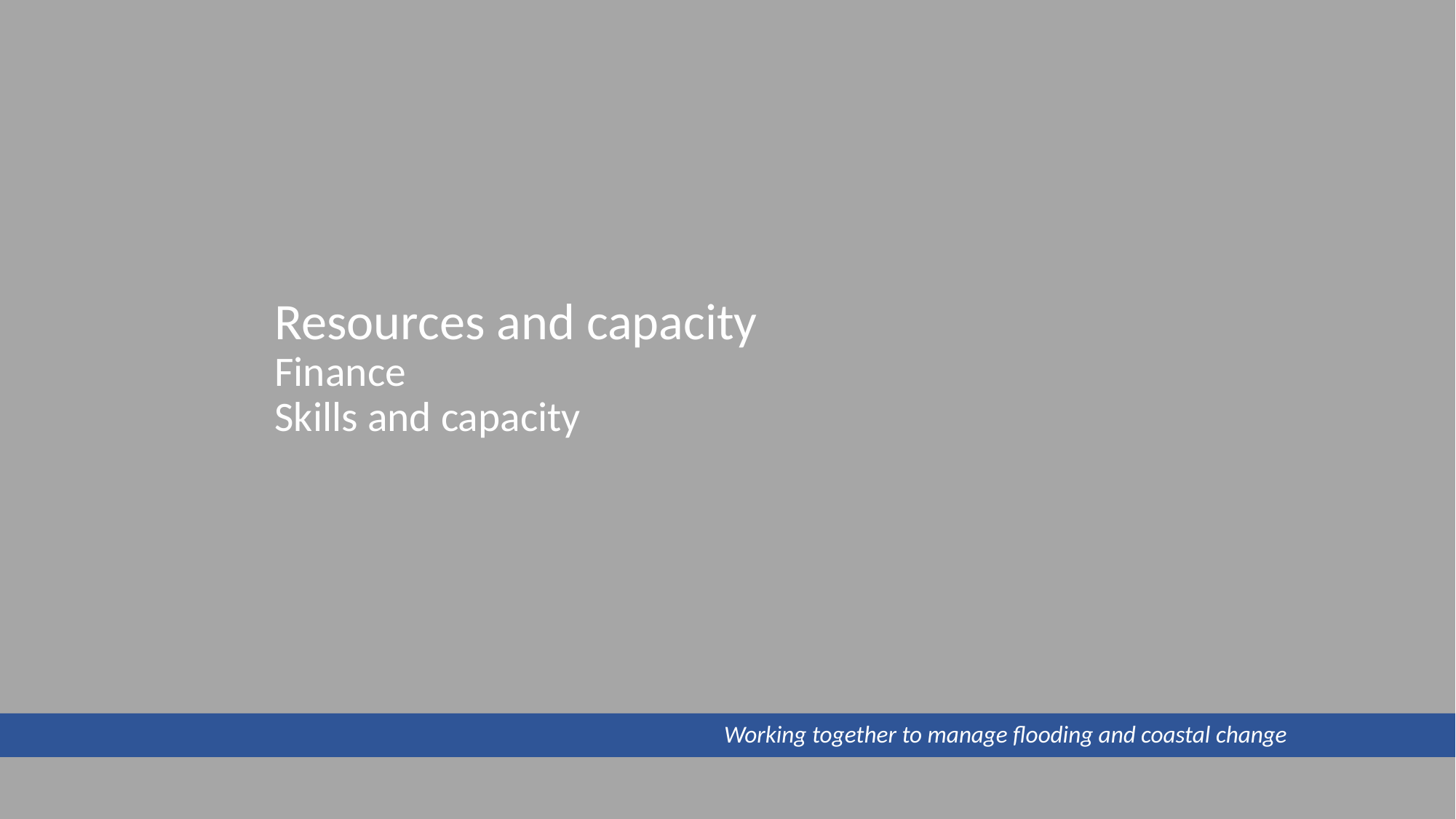

# Resources and capacity Finance Skills and capacity
                                                                                                        Working together to manage flooding and coastal change